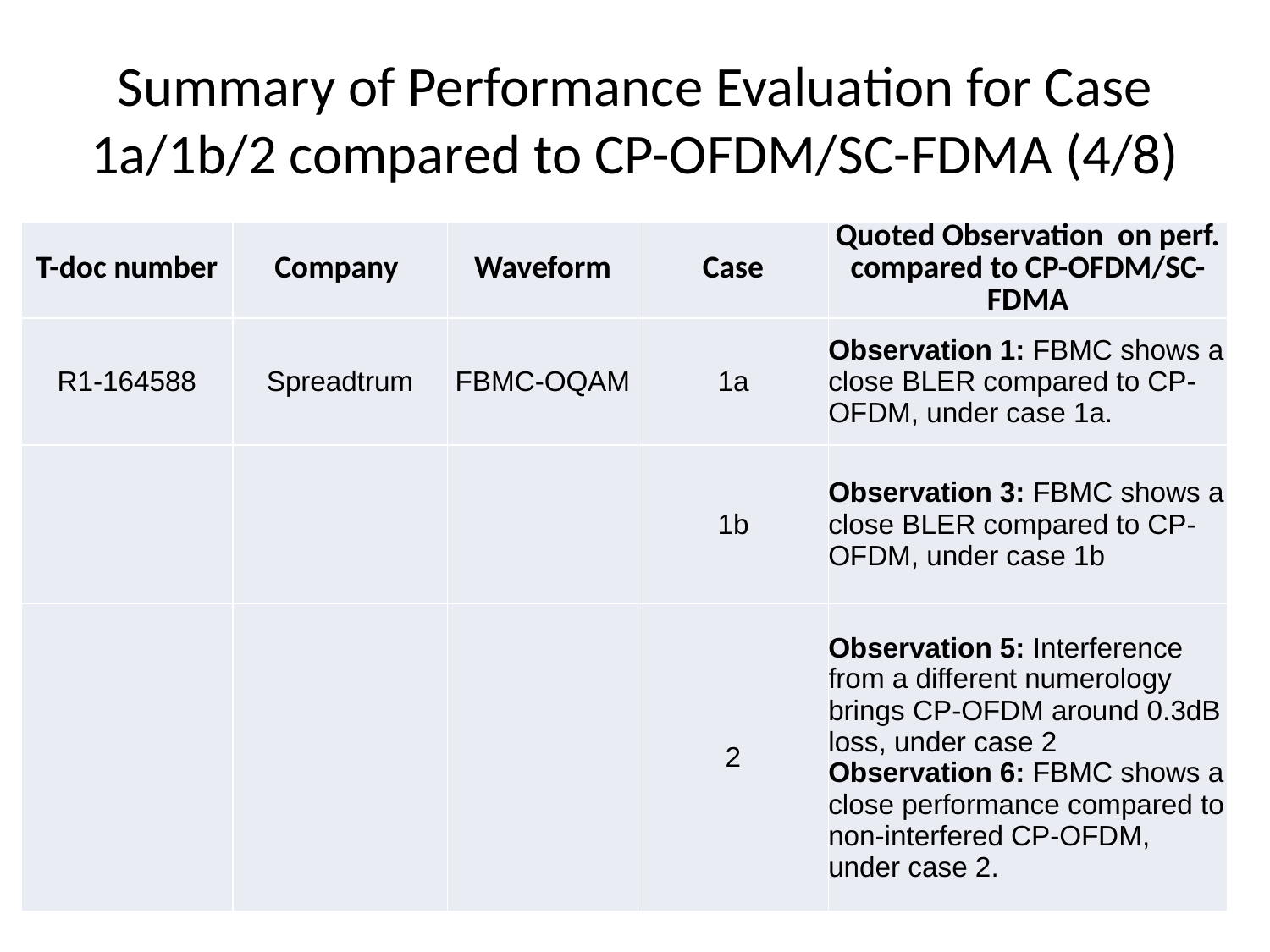

# Summary of Performance Evaluation for Case 1a/1b/2 compared to CP-OFDM/SC-FDMA (4/8)
| T-doc number | Company | Waveform | Case | Quoted Observation on perf. compared to CP-OFDM/SC-FDMA |
| --- | --- | --- | --- | --- |
| R1-164588 | Spreadtrum | FBMC-OQAM | 1a | Observation 1: FBMC shows a close BLER compared to CP-OFDM, under case 1a. |
|  |  |  | 1b | Observation 3: FBMC shows a close BLER compared to CP-OFDM, under case 1b |
|  |  |  | 2 | Observation 5: Interference from a different numerology brings CP-OFDM around 0.3dB loss, under case 2 Observation 6: FBMC shows a close performance compared to non-interfered CP-OFDM, under case 2. |